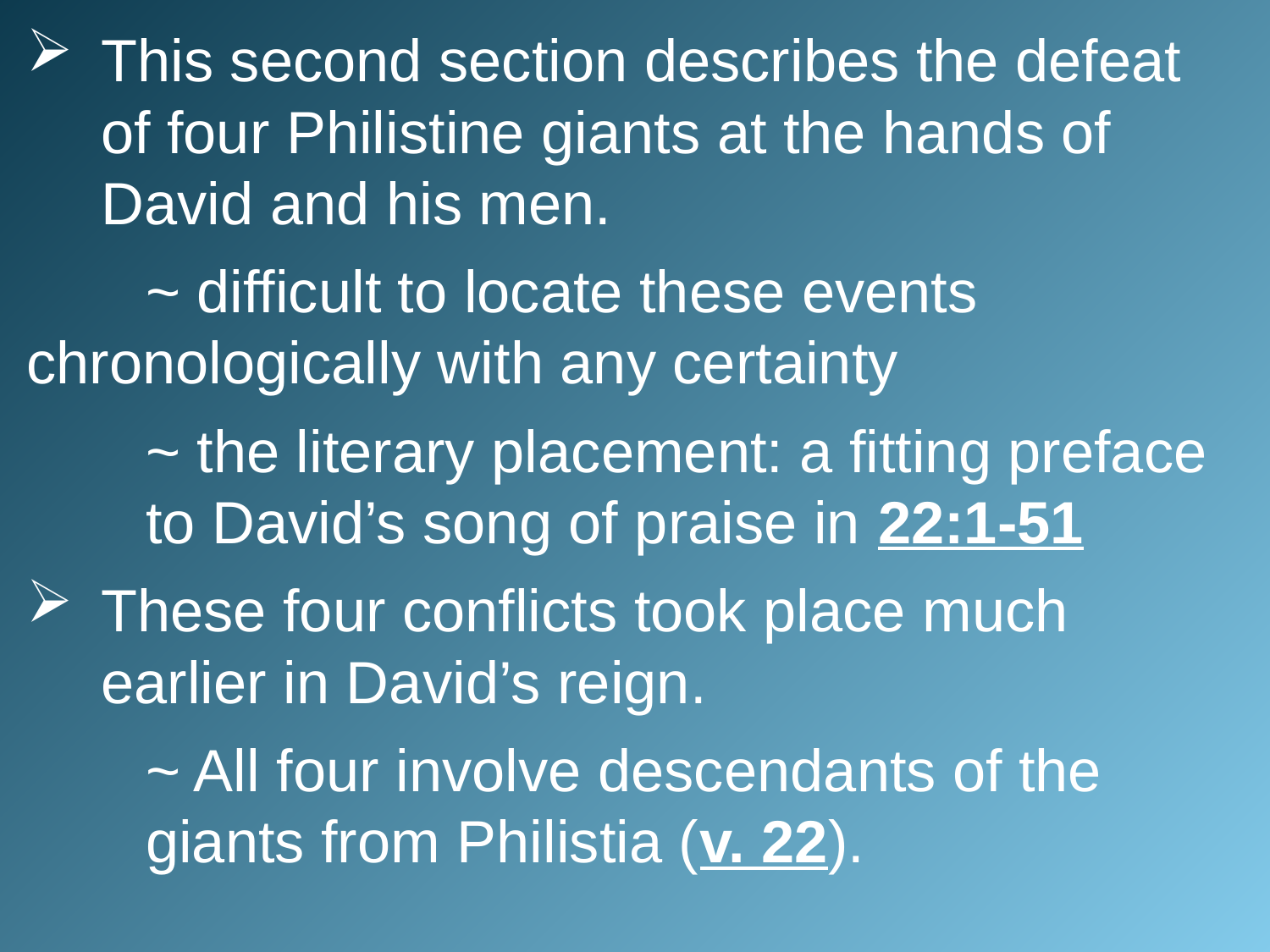

This second section describes the defeat of four Philistine giants at the hands of David and his men.
		~ difficult to locate these events 							chronologically with any certainty
		~ the literary placement: a fitting preface 					to David’s song of praise in 22:1-51
These four conflicts took place much earlier in David’s reign.
		~ All four involve descendants of the 					giants from Philistia (v. 22).